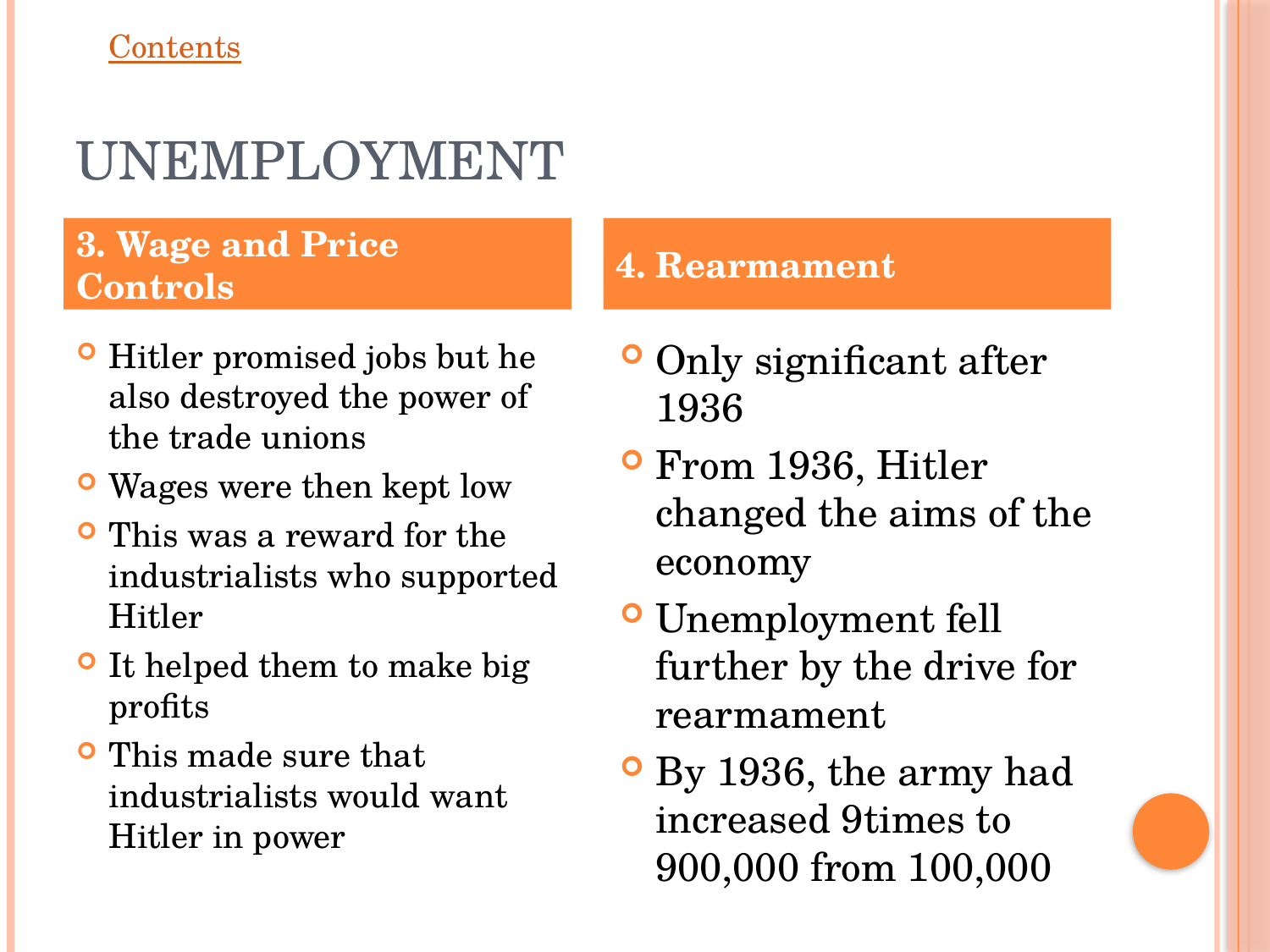

# Unemployment
3. Wage and Price Controls
4. Rearmament
Hitler promised jobs but he also destroyed the power of the trade unions
Wages were then kept low
This was a reward for the industrialists who supported Hitler
It helped them to make big profits
This made sure that industrialists would want Hitler in power
Only significant after 1936
From 1936, Hitler changed the aims of the economy
Unemployment fell further by the drive for rearmament
By 1936, the army had increased 9times to 900,000 from 100,000